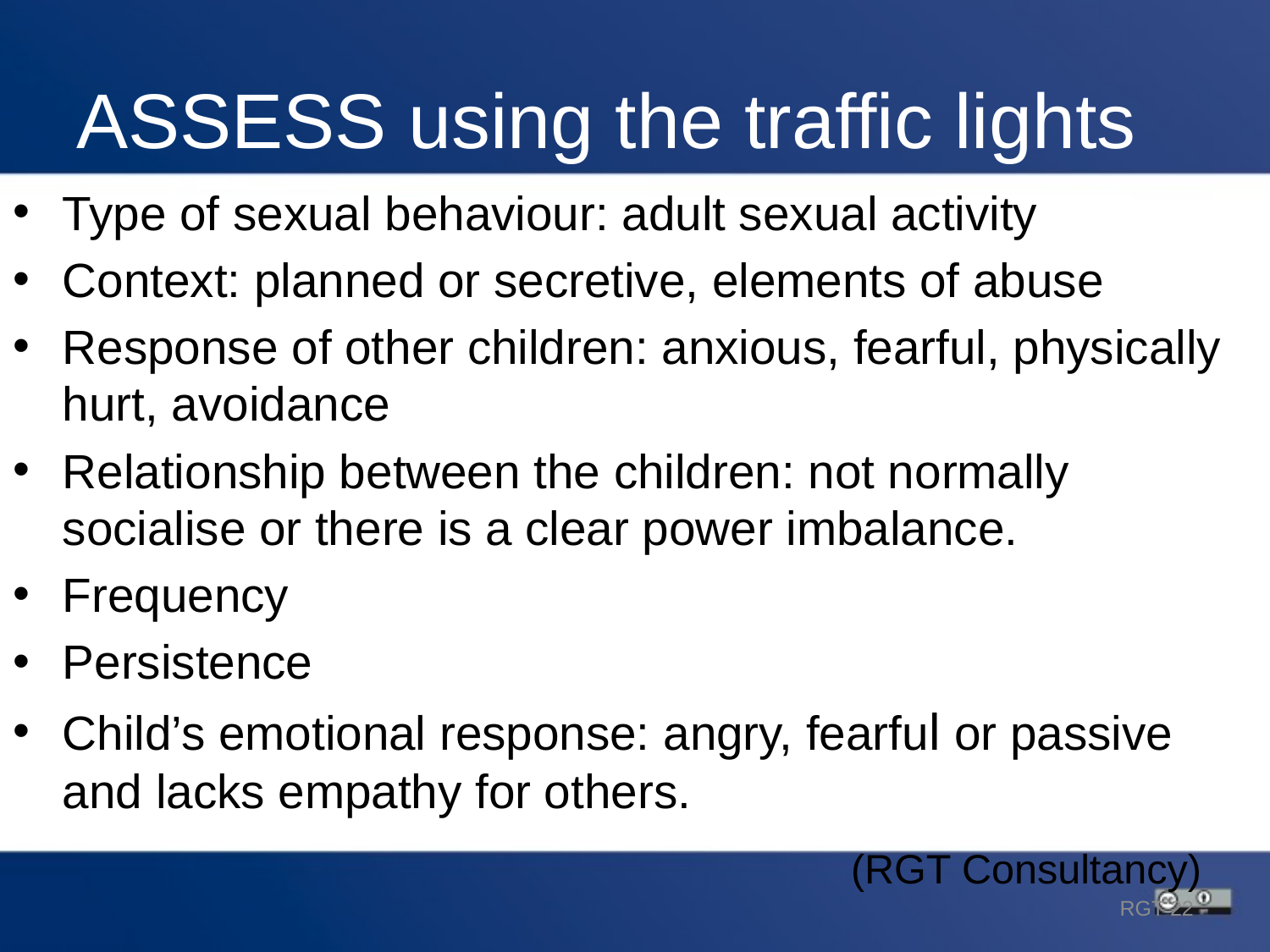

# ASSESS using the traffic lights
Type of sexual behaviour: adult sexual activity
Context: planned or secretive, elements of abuse
Response of other children: anxious, fearful, physically hurt, avoidance
Relationship between the children: not normally socialise or there is a clear power imbalance.
Frequency
Persistence
Child’s emotional response: angry, fearful or passive and lacks empathy for others.
                                                       (RGT Consultancy)
RGT 22